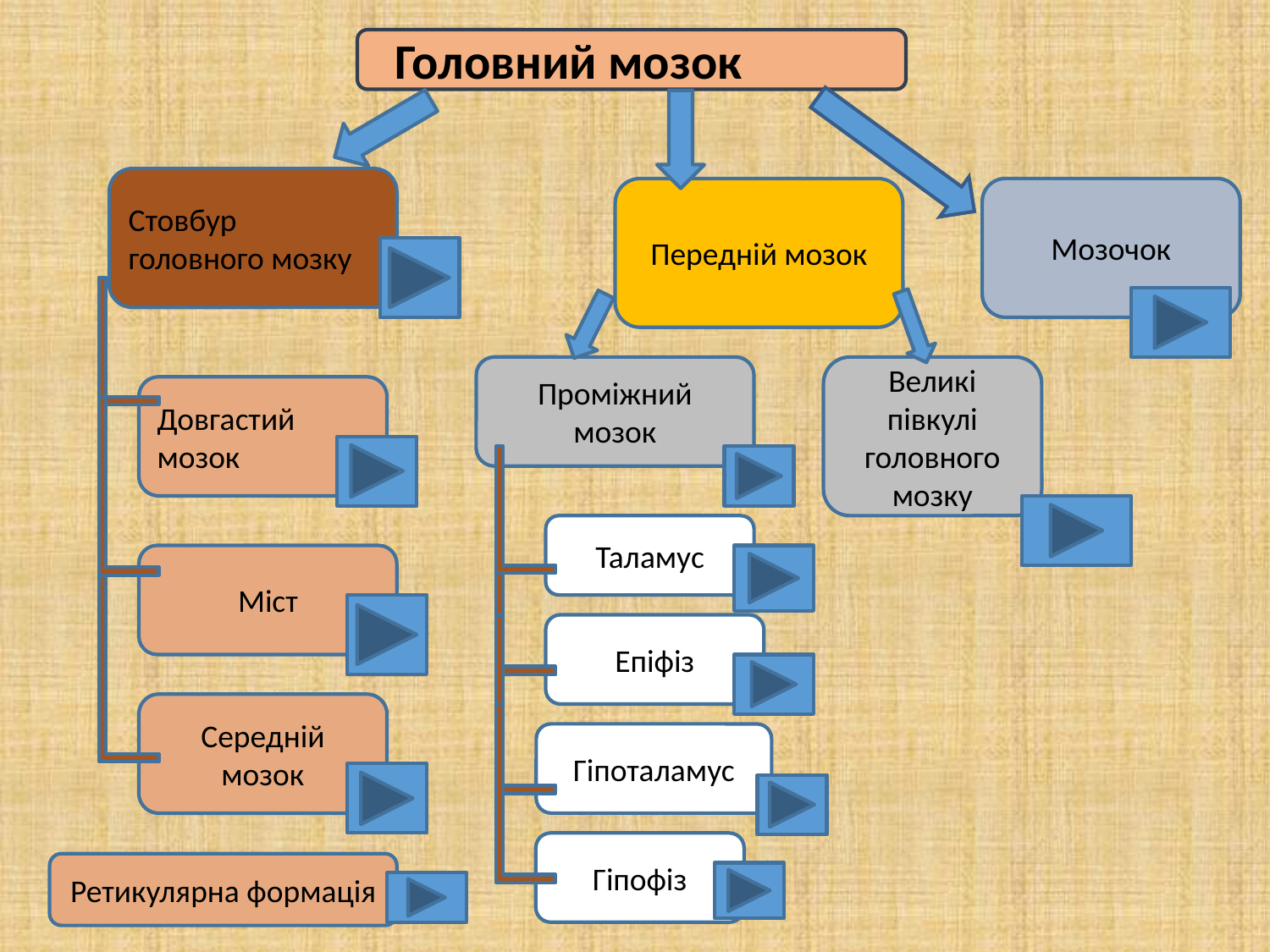

Головний мозок

Стовбур головного мозку
Передній мозок
Мозочок

Проміжний мозок
Великі півкулі головного мозку
Довгастий мозок

Таламус

Міст

Епіфіз

Середній мозок

Гіпоталамус

Гіпофіз
Ретикулярна формація